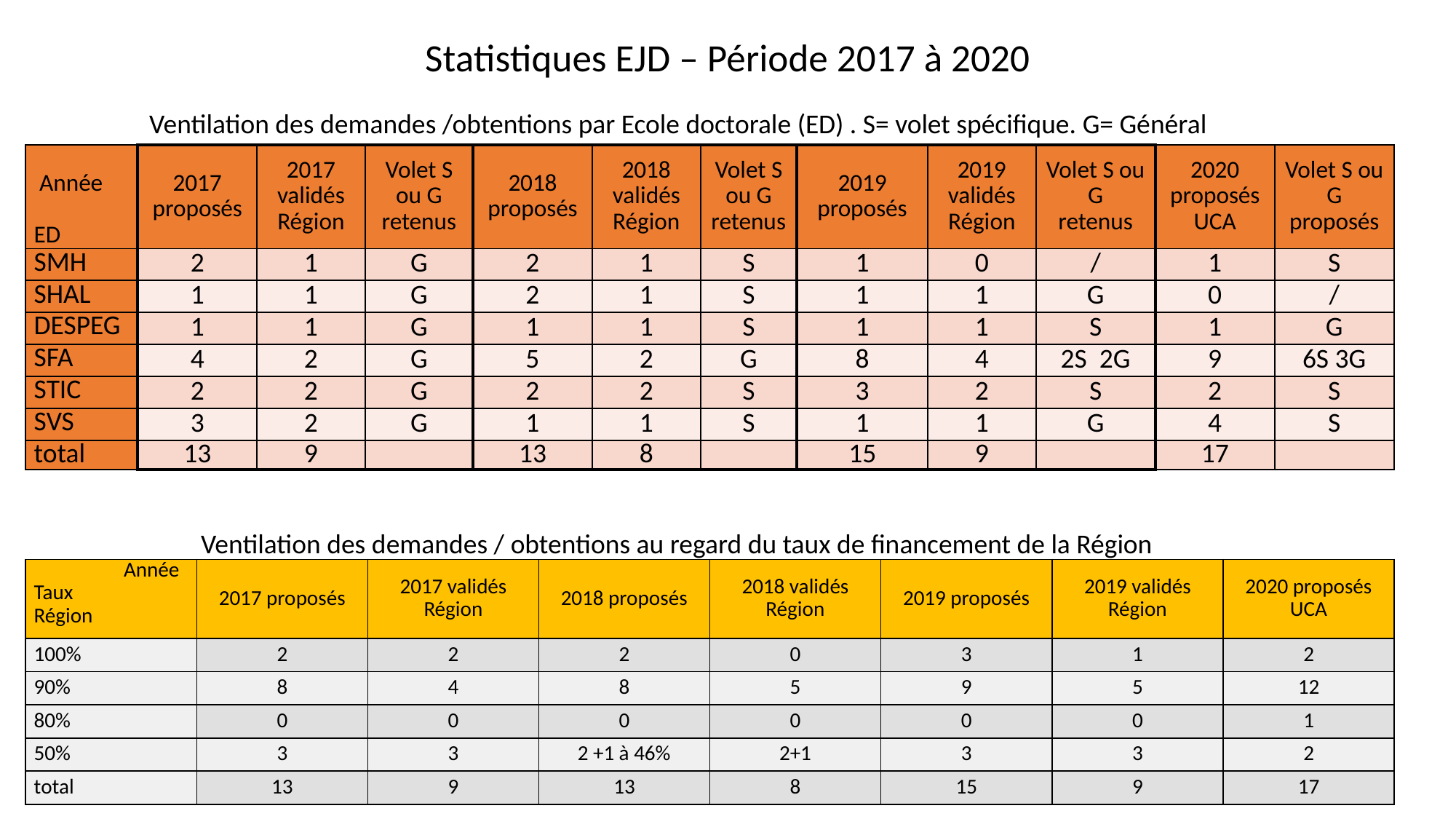

# Statistiques EJD – Période 2017 à 2020
Ventilation des demandes /obtentions par Ecole doctorale (ED) . S= volet spécifique. G= Général
| Année   ED | 2017 proposés | 2017 validés Région | Volet S ou G retenus | 2018 proposés | 2018 validés Région | Volet S ou G retenus | 2019 proposés | 2019 validés Région | Volet S ou G retenus | 2020 proposés UCA | Volet S ou G proposés |
| --- | --- | --- | --- | --- | --- | --- | --- | --- | --- | --- | --- |
| SMH | 2 | 1 | G | 2 | 1 | S | 1 | 0 | / | 1 | S |
| SHAL | 1 | 1 | G | 2 | 1 | S | 1 | 1 | G | 0 | / |
| DESPEG | 1 | 1 | G | 1 | 1 | S | 1 | 1 | S | 1 | G |
| SFA | 4 | 2 | G | 5 | 2 | G | 8 | 4 | 2S 2G | 9 | 6S 3G |
| STIC | 2 | 2 | G | 2 | 2 | S | 3 | 2 | S | 2 | S |
| SVS | 3 | 2 | G | 1 | 1 | S | 1 | 1 | G | 4 | S |
| total | 13 | 9 |  | 13 | 8 |  | 15 | 9 |  | 17 |  |
Ventilation des demandes / obtentions au regard du taux de financement de la Région
| Année Taux Région | 2017 proposés | 2017 validés Région | 2018 proposés | 2018 validés Région | 2019 proposés | 2019 validés Région | 2020 proposés UCA |
| --- | --- | --- | --- | --- | --- | --- | --- |
| 100% | 2 | 2 | 2 | 0 | 3 | 1 | 2 |
| 90% | 8 | 4 | 8 | 5 | 9 | 5 | 12 |
| 80% | 0 | 0 | 0 | 0 | 0 | 0 | 1 |
| 50% | 3 | 3 | 2 +1 à 46% | 2+1 | 3 | 3 | 2 |
| total | 13 | 9 | 13 | 8 | 15 | 9 | 17 |